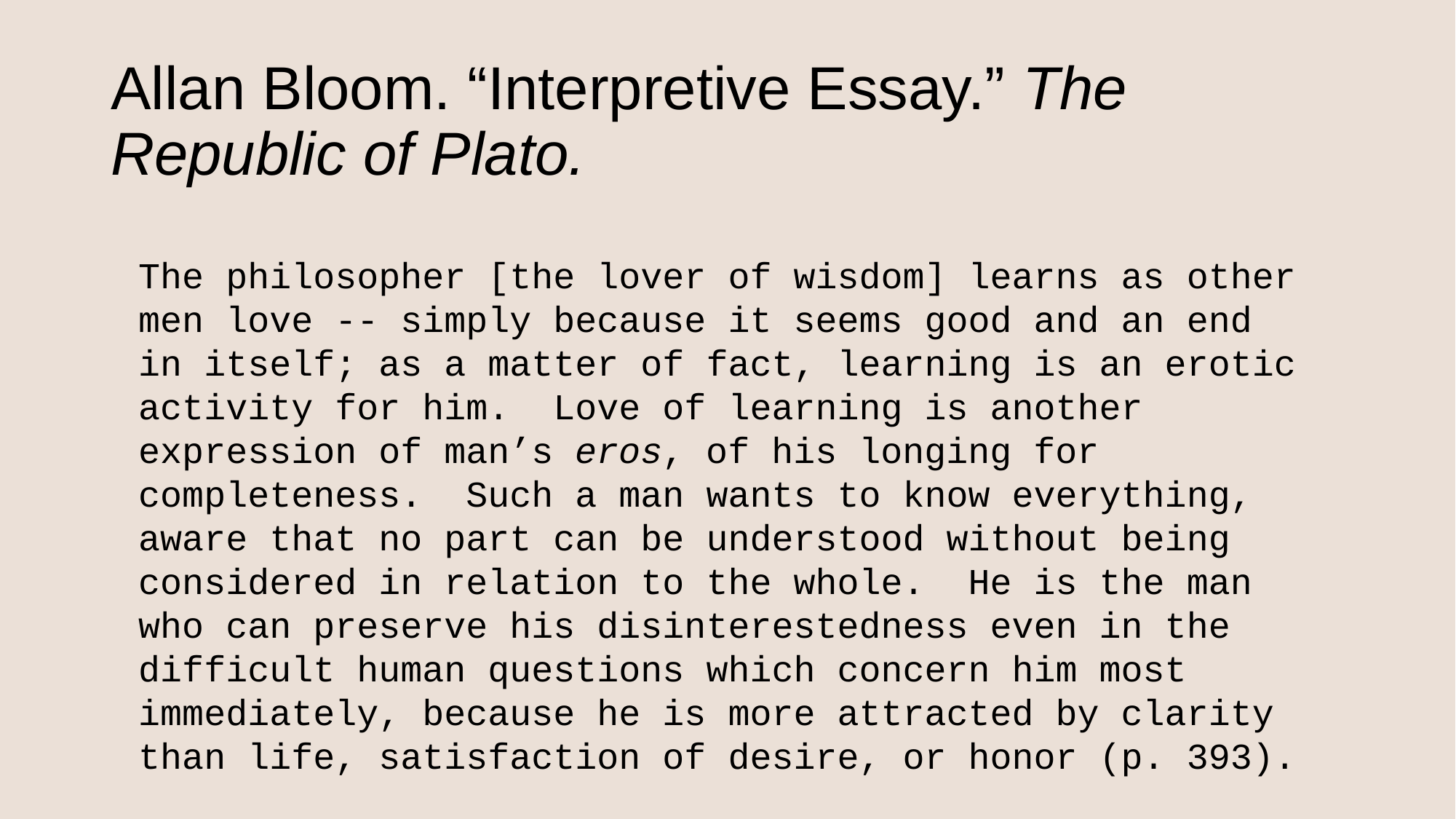

# Allan Bloom. “Interpretive Essay.” The Republic of Plato.
The philosopher [the lover of wisdom] learns as other men love -- simply because it seems good and an end in itself; as a matter of fact, learning is an erotic activity for him.  Love of learning is another expression of man’s eros, of his longing for completeness.  Such a man wants to know everything, aware that no part can be understood without being considered in relation to the whole.  He is the man who can preserve his disinterestedness even in the difficult human questions which concern him most immediately, because he is more attracted by clarity than life, satisfaction of desire, or honor (p. 393).